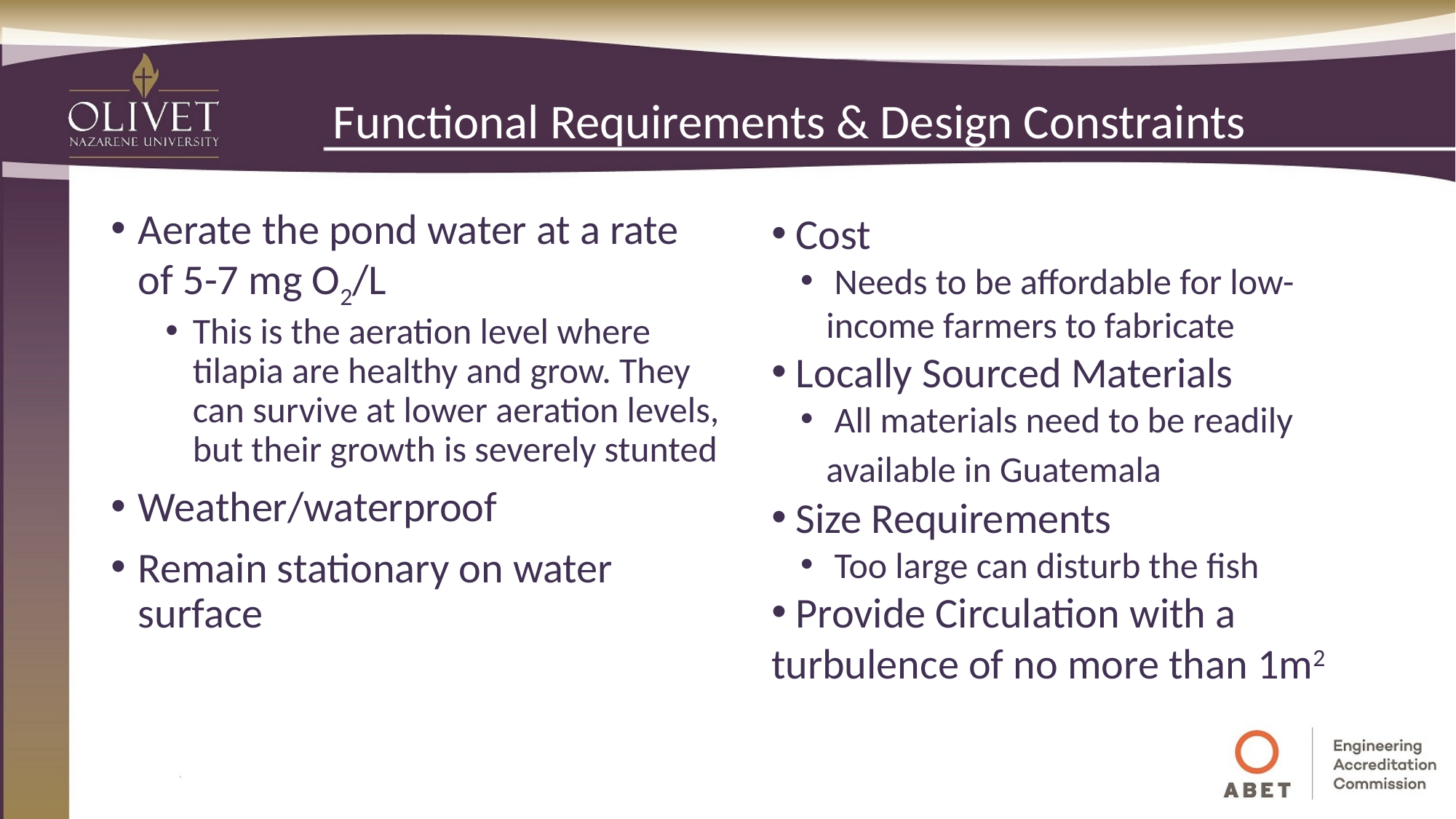

# Functional Requirements & Design Constraints
Aerate the pond water at a rate of 5-7 mg O2/L
This is the aeration level where tilapia are healthy and grow. They can survive at lower aeration levels, but their growth is severely stunted​
Weather/waterproof
Remain stationary on water surface

 Cost
 Needs to be affordable for low-income farmers to fabricate
 Locally Sourced Materials​
 All materials need to be readily available in Guatemala​
 Size Requirements​
 Too large can disturb the fish​
 Provide Circulation with a    turbulence of no more than 1m2 ​